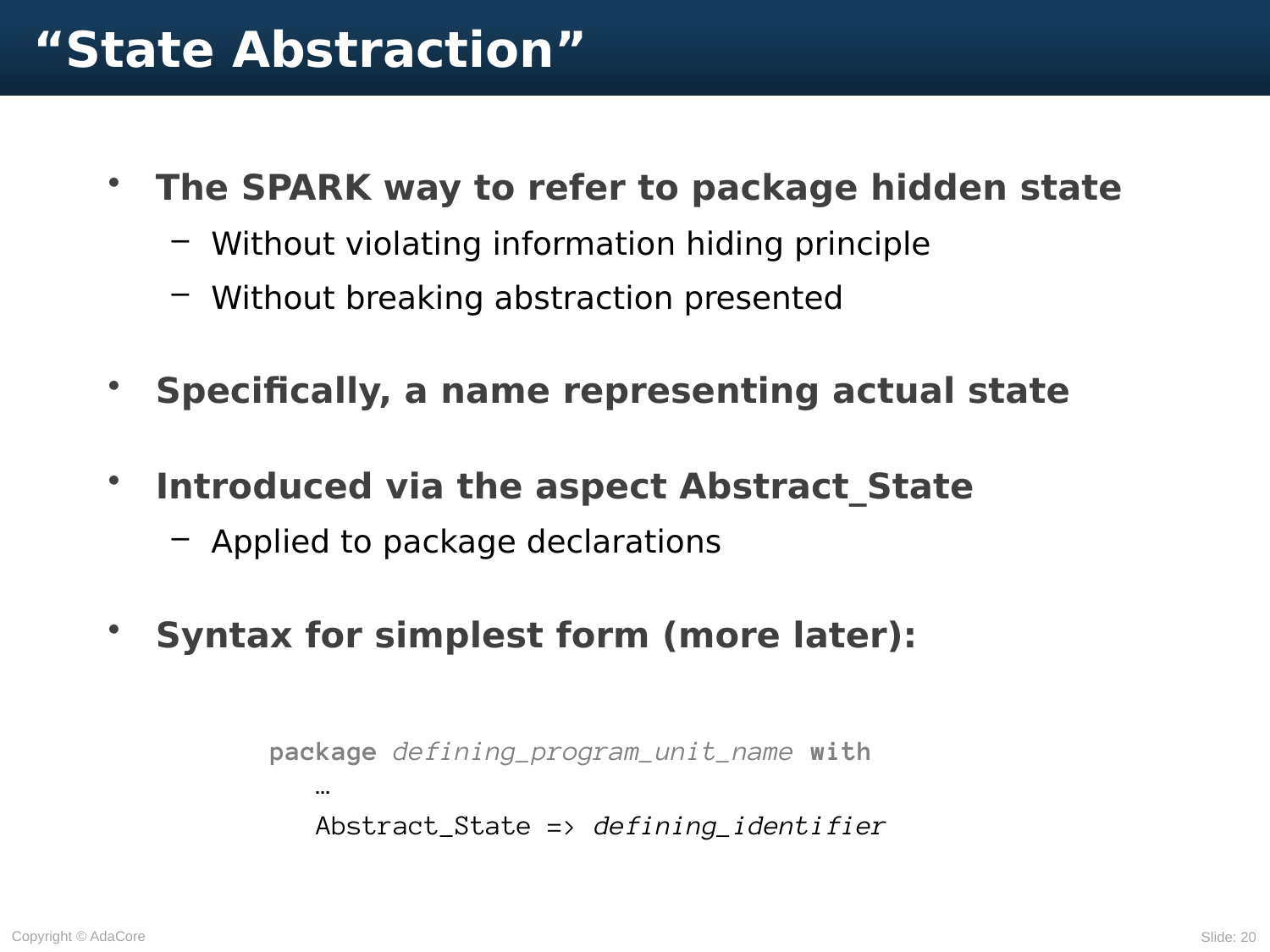

# “State Abstraction”
The SPARK way to refer to package hidden state
Without violating information hiding principle
Without breaking abstraction presented
Specifically, a name representing actual state
Introduced via the aspect Abstract_State
Applied to package declarations
Syntax for simplest form (more later):
package defining_program_unit_name with
   …
   Abstract_State => defining_identifier